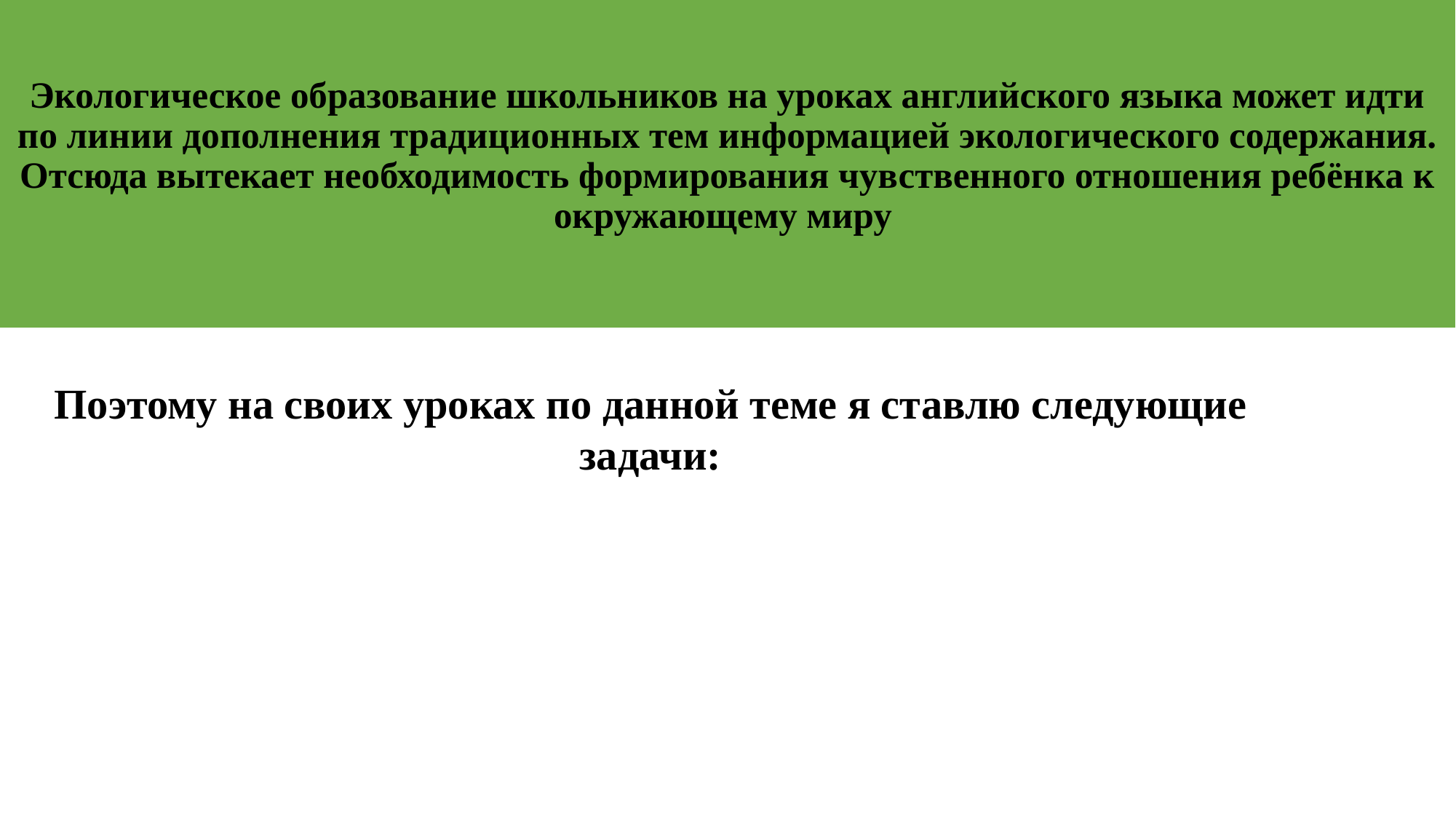

# Экологическое образование школьников на уроках английского языка может идти по линии дополнения традиционных тем информацией экологического содержания. Отсюда вытекает необходимость формирования чувственного отношения ребёнка к окружающему миру

Поэтому на своих уроках по данной теме я ставлю следующие задачи: